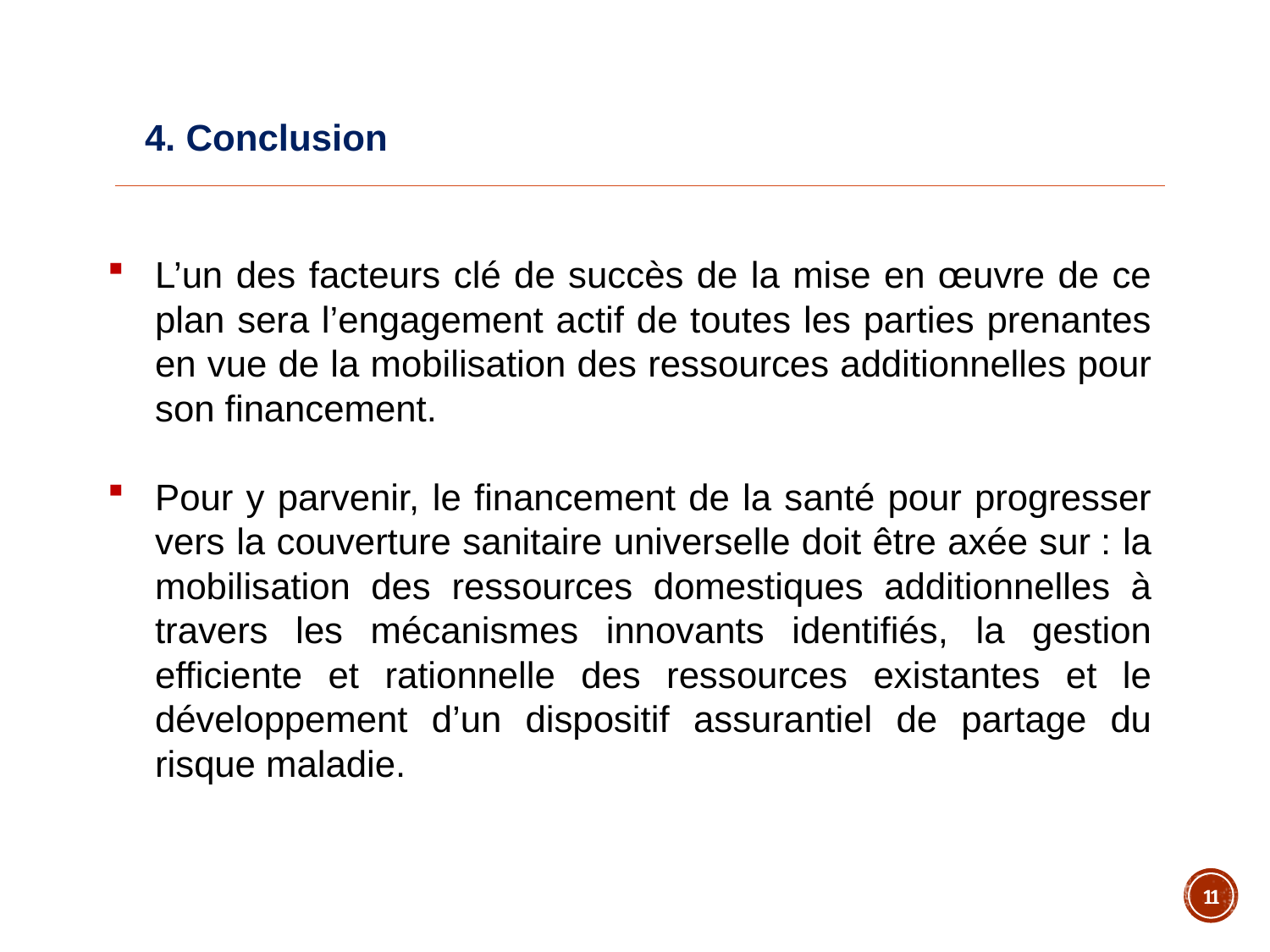

# 4. Conclusion
L’un des facteurs clé de succès de la mise en œuvre de ce plan sera l’engagement actif de toutes les parties prenantes en vue de la mobilisation des ressources additionnelles pour son financement.

Pour y parvenir, le financement de la santé pour progresser vers la couverture sanitaire universelle doit être axée sur : la mobilisation des ressources domestiques additionnelles à travers les mécanismes innovants identifiés, la gestion efficiente et rationnelle des ressources existantes et le développement d’un dispositif assurantiel de partage du risque maladie.

11